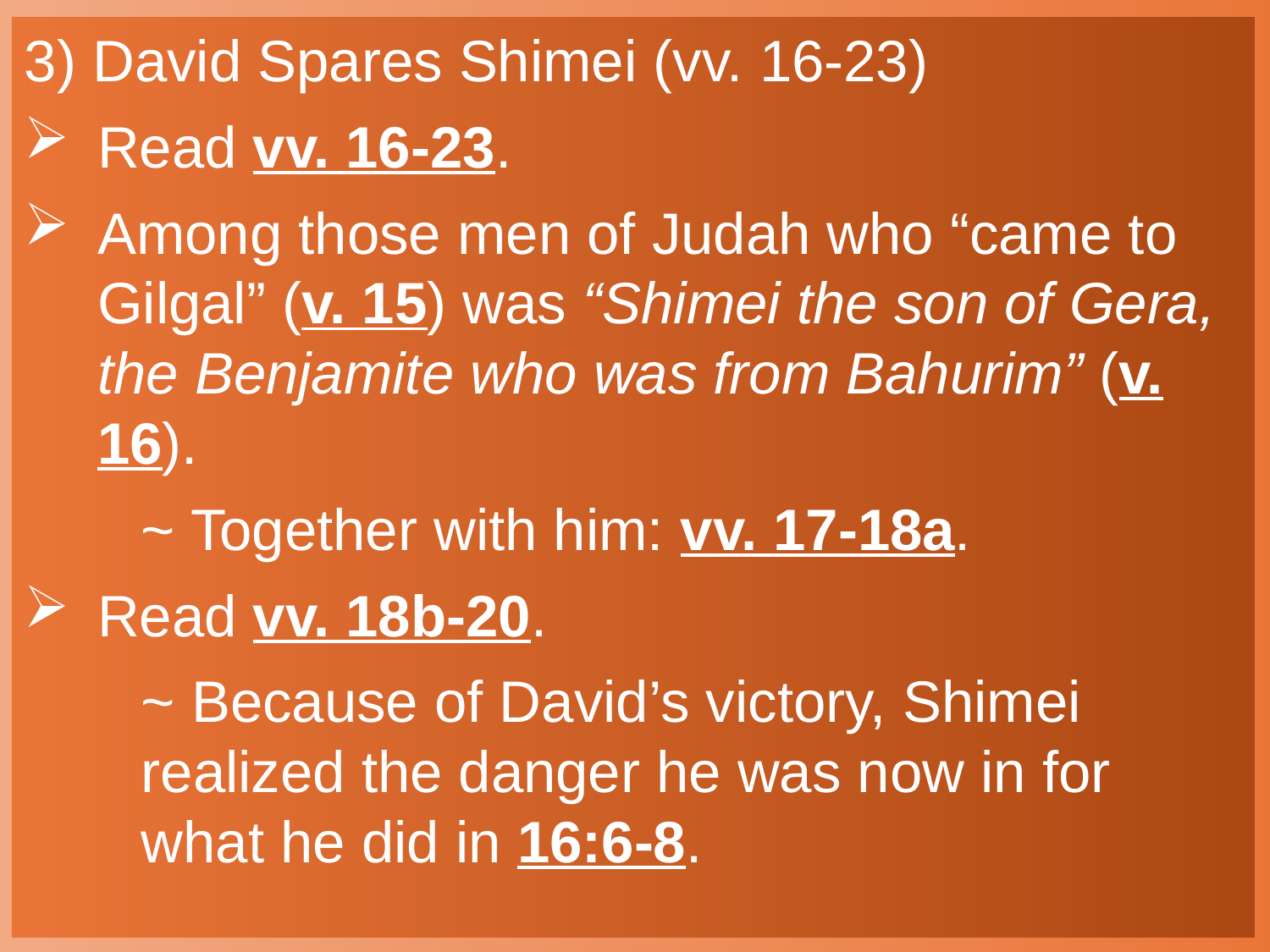

3) David Spares Shimei (vv. 16-23)
Read vv. 16-23.
Among those men of Judah who “came to Gilgal” (v. 15) was “Shimei the son of Gera, the Benjamite who was from Bahurim” (v. 16).
		~ Together with him: vv. 17-18a.
Read vv. 18b-20.
		~ Because of David’s victory, Shimei 						realized the danger he was now in for 					what he did in 16:6-8.